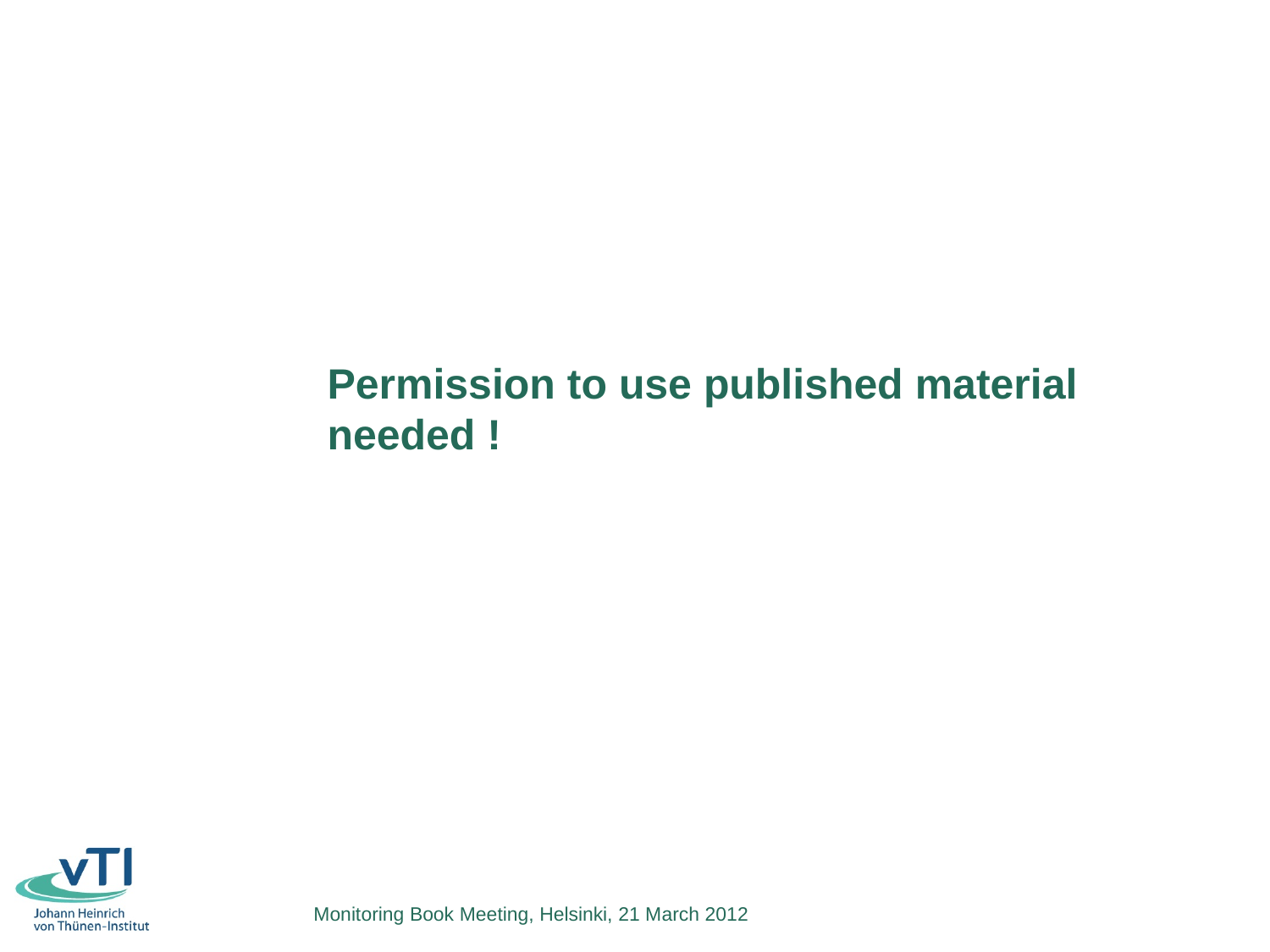

Permission to use published material needed !